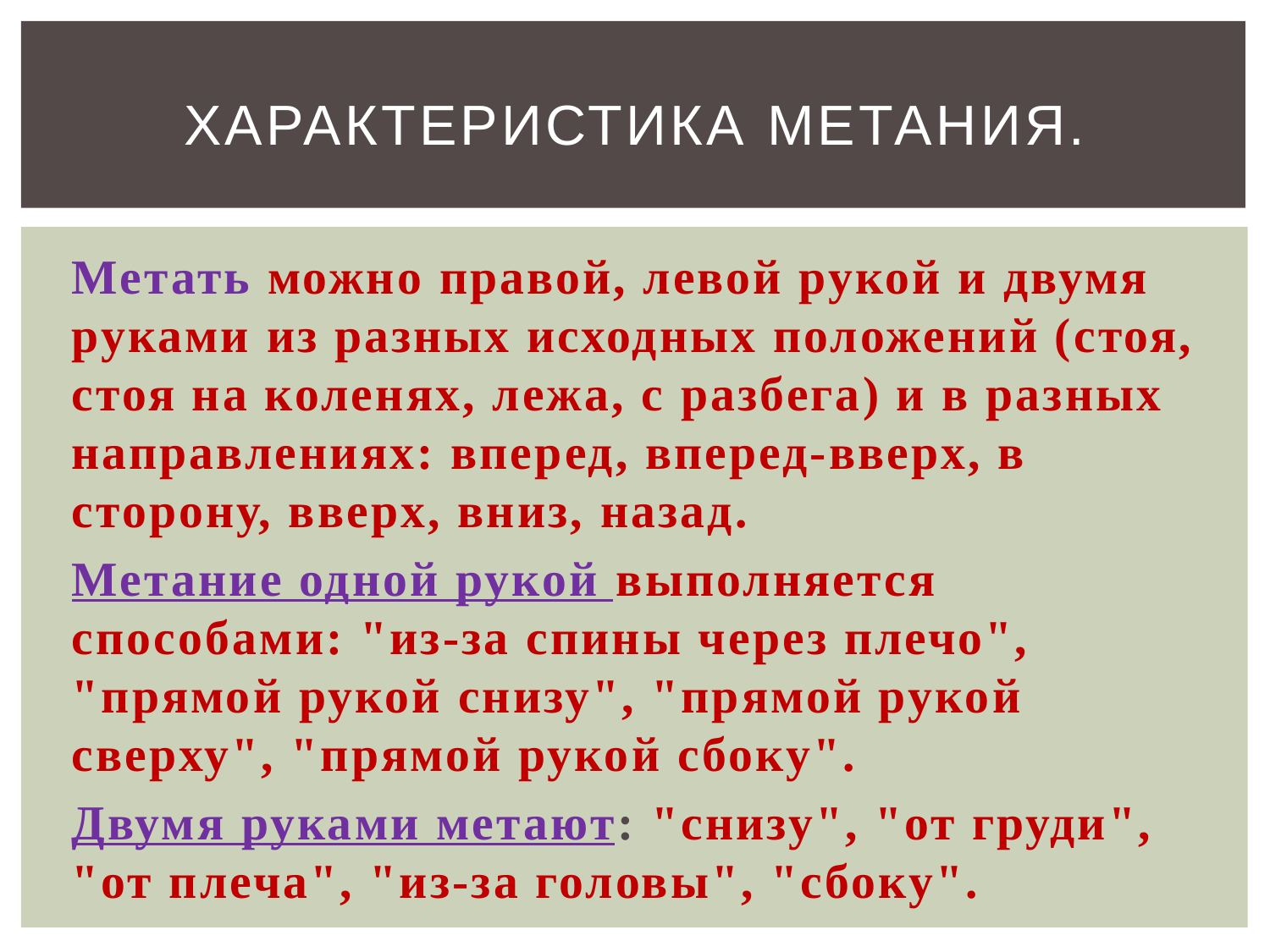

# Характеристика метания.
Метать можно правой, левой рукой и двумя руками из разных исходных положений (стоя, стоя на коленях, лежа, с разбега) и в разных направлениях: вперед, вперед-вверх, в сторону, вверх, вниз, назад.
Метание одной рукой выполняется способами: "из-за спины через плечо", "прямой рукой снизу", "прямой рукой сверху", "прямой рукой сбоку".
Двумя руками метают: "снизу", "от груди", "от плеча", "из-за головы", "сбоку".